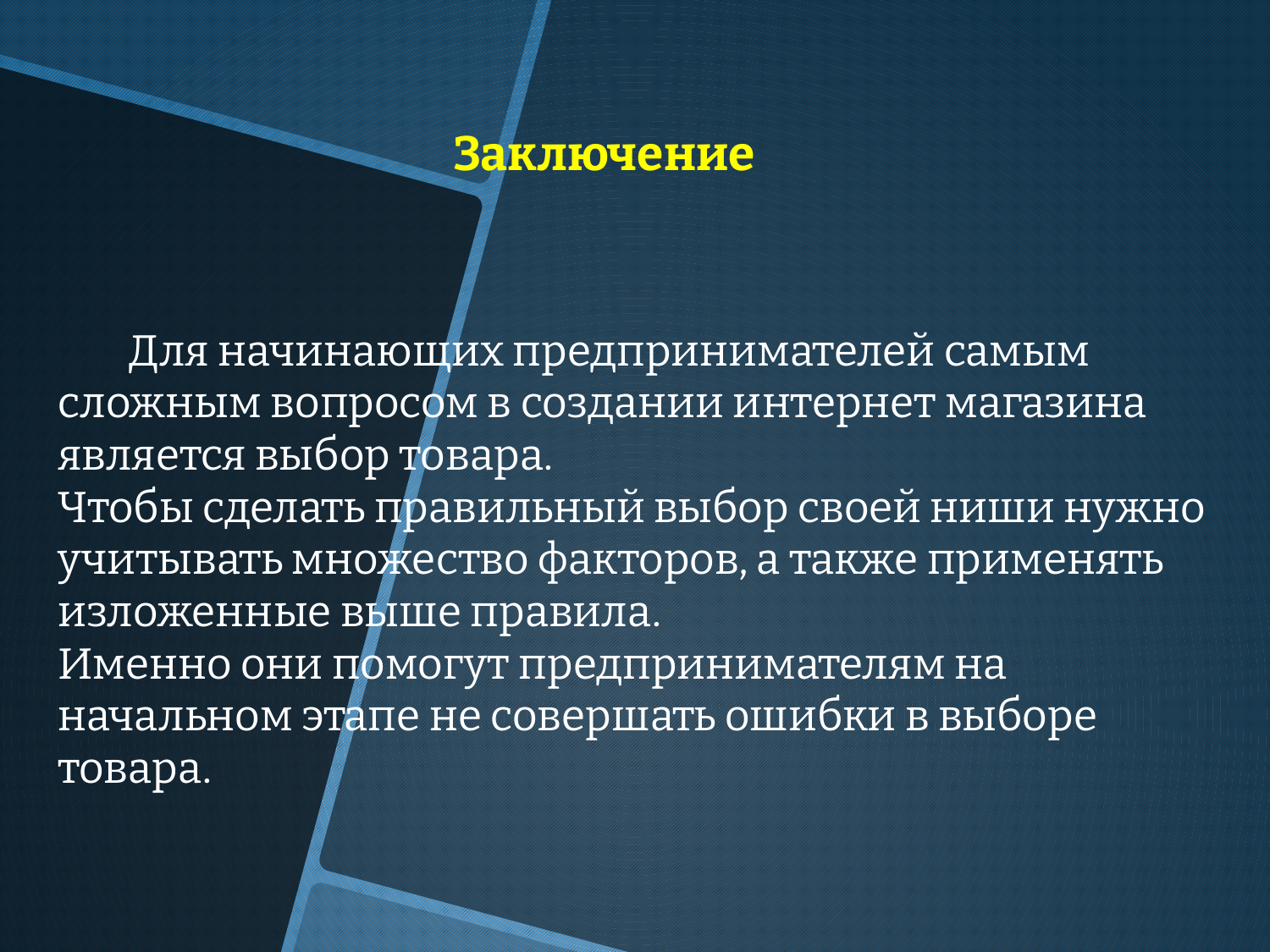

# Заключение
	Для начинающих предпринимателей самым сложным вопросом в создании интернет магазина является выбор товара.
Чтобы сделать правильный выбор своей ниши нужно учитывать множество факторов, а также применять изложенные выше правила.
Именно они помогут предпринимателям на начальном этапе не совершать ошибки в выборе товара.